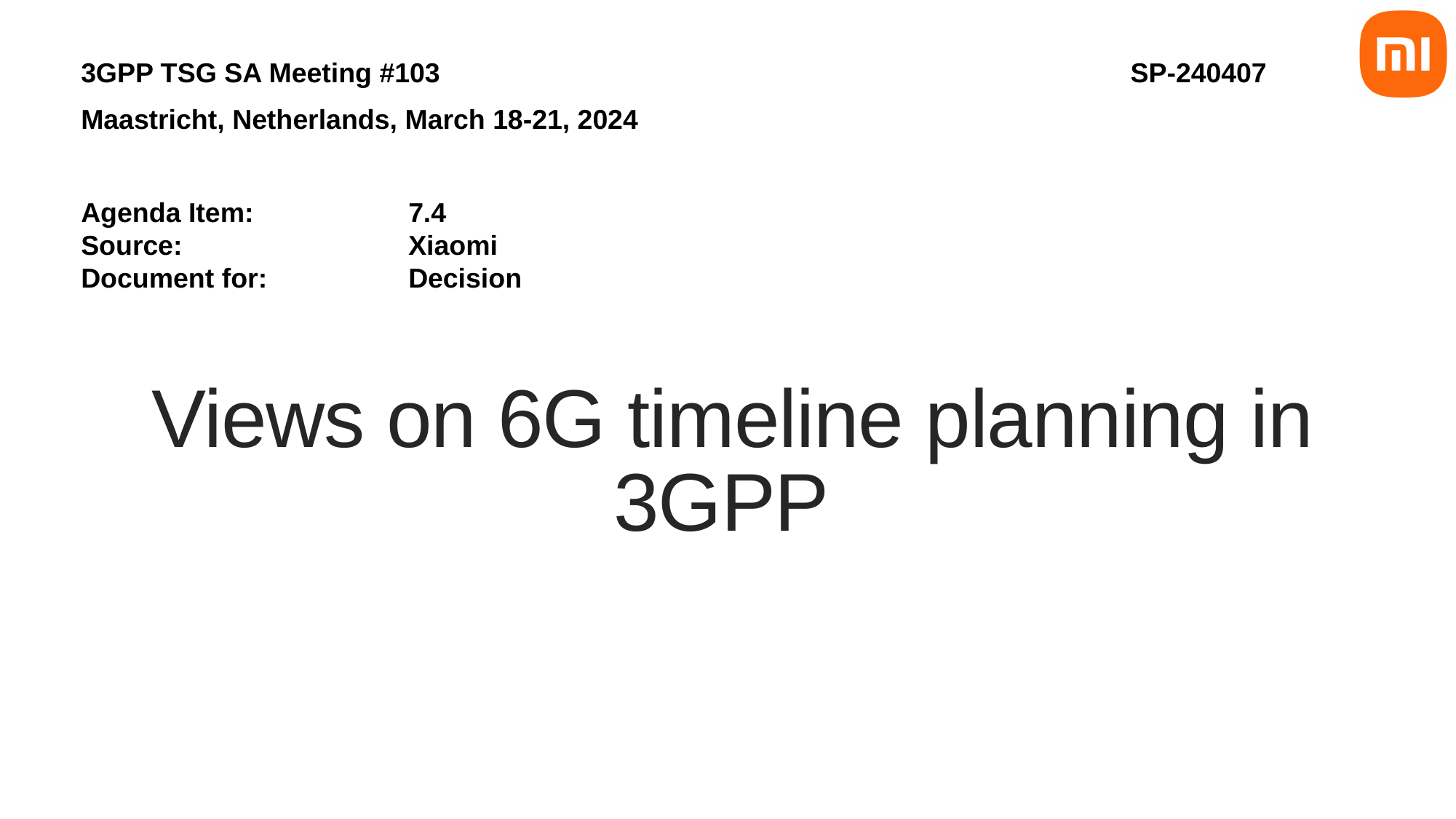

3GPP TSG SA Meeting #103
Maastricht, Netherlands, March 18-21, 2024

Agenda Item: 		7.4
Source: 		Xiaomi
Document for:		Decision

SP-240407
# Views on 6G timeline planning in 3GPP